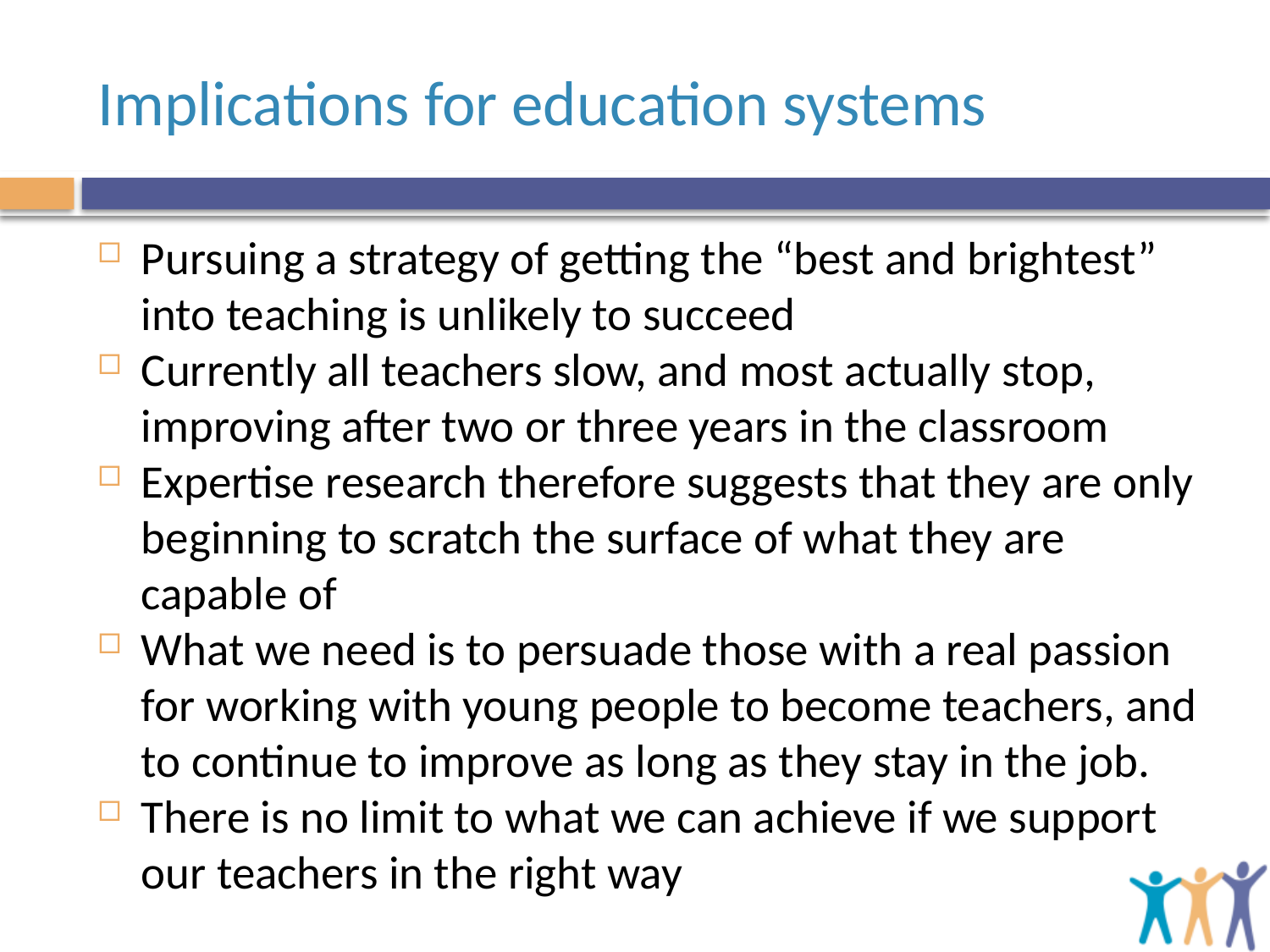

# Implications for education systems
Pursuing a strategy of getting the “best and brightest” into teaching is unlikely to succeed
Currently all teachers slow, and most actually stop, improving after two or three years in the classroom
Expertise research therefore suggests that they are only beginning to scratch the surface of what they are capable of
What we need is to persuade those with a real passion for working with young people to become teachers, and to continue to improve as long as they stay in the job.
There is no limit to what we can achieve if we support our teachers in the right way